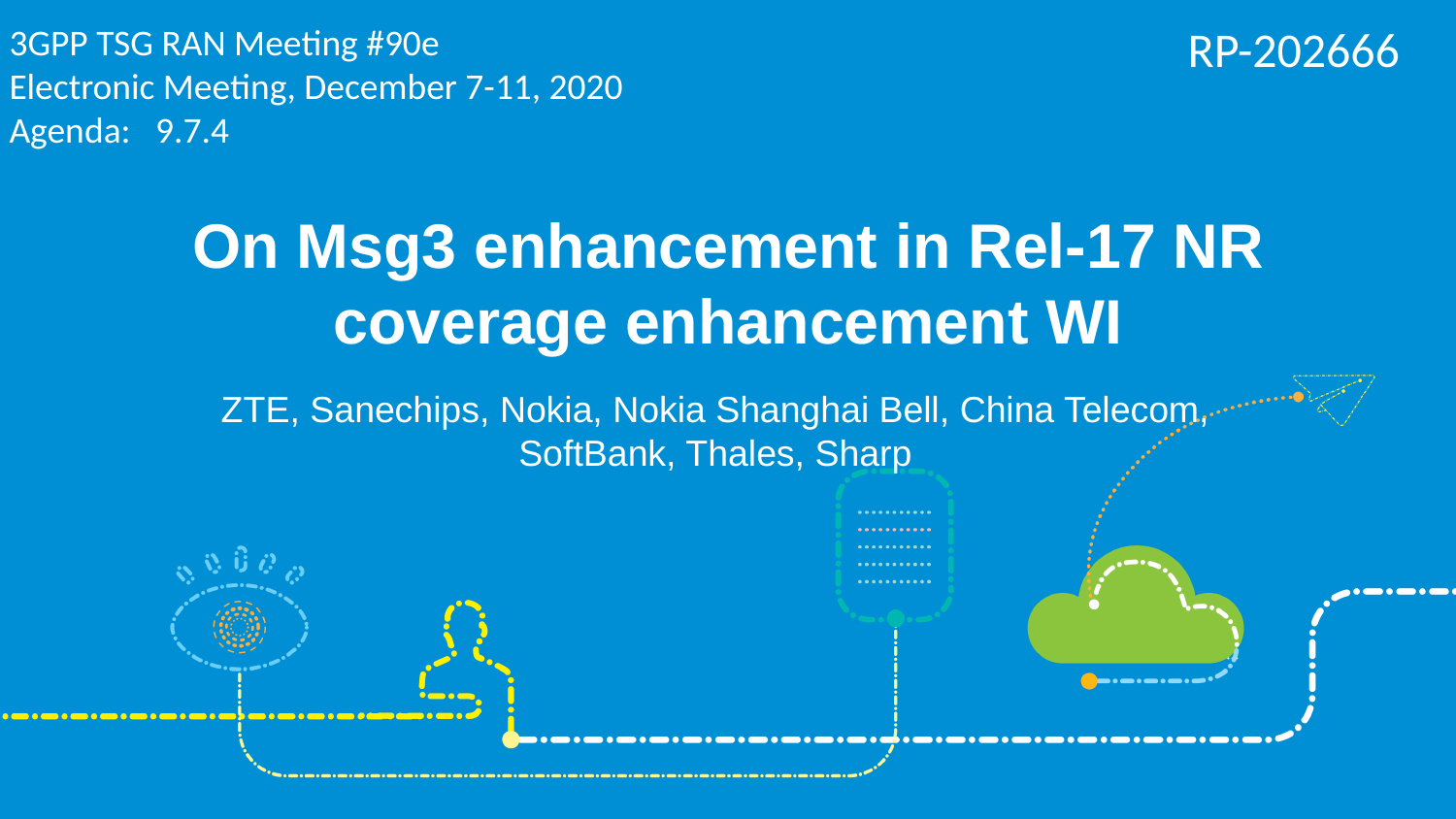

3GPP TSG RAN Meeting #90e
Electronic Meeting, December 7-11, 2020
Agenda:   9.7.4

RP-202666
# On Msg3 enhancement in Rel-17 NR coverage enhancement WI
ZTE, Sanechips, Nokia, Nokia Shanghai Bell, China Telecom, SoftBank, Thales, Sharp